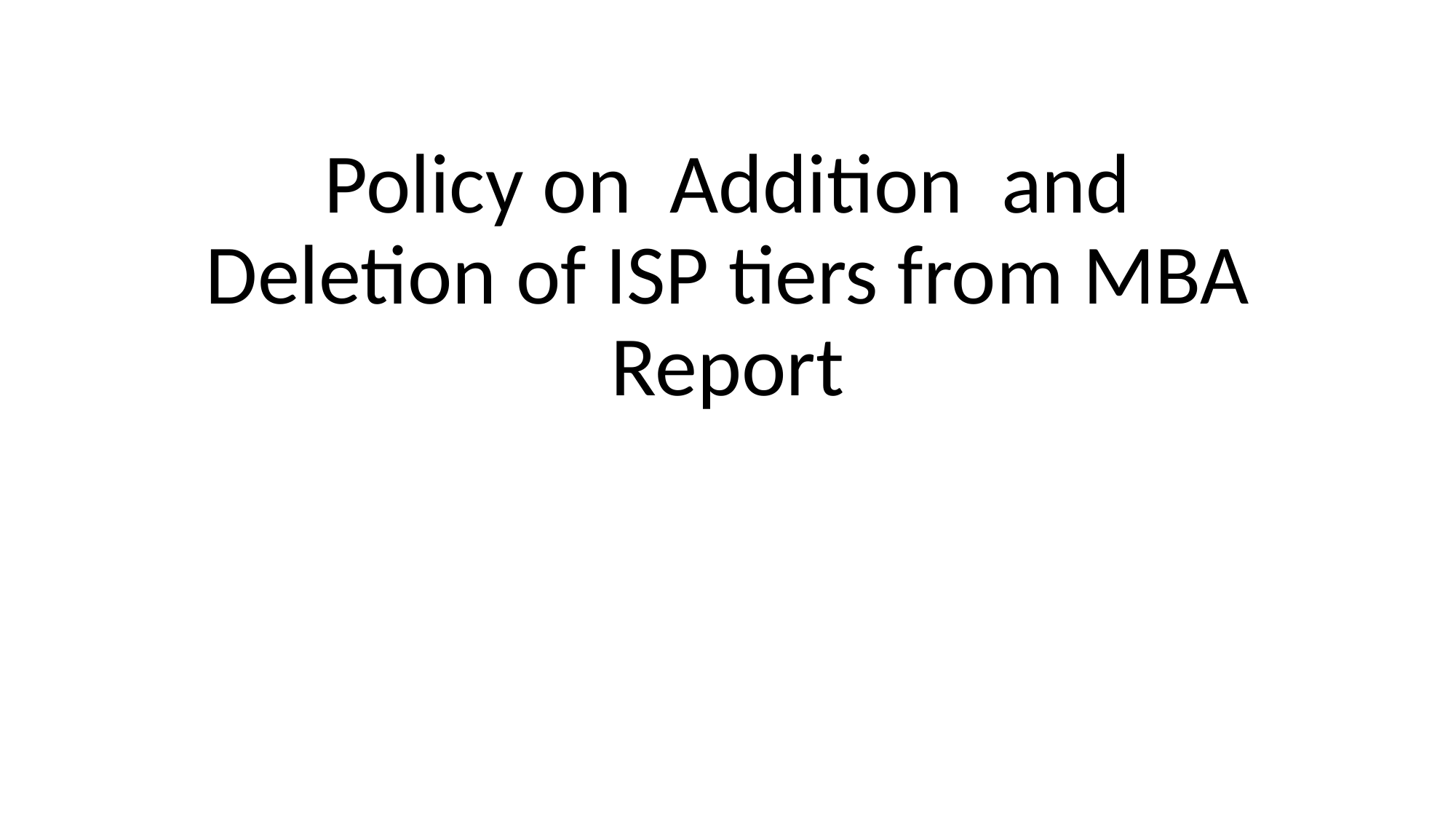

# Policy on  Addition  and Deletion of ISP tiers from MBA Report